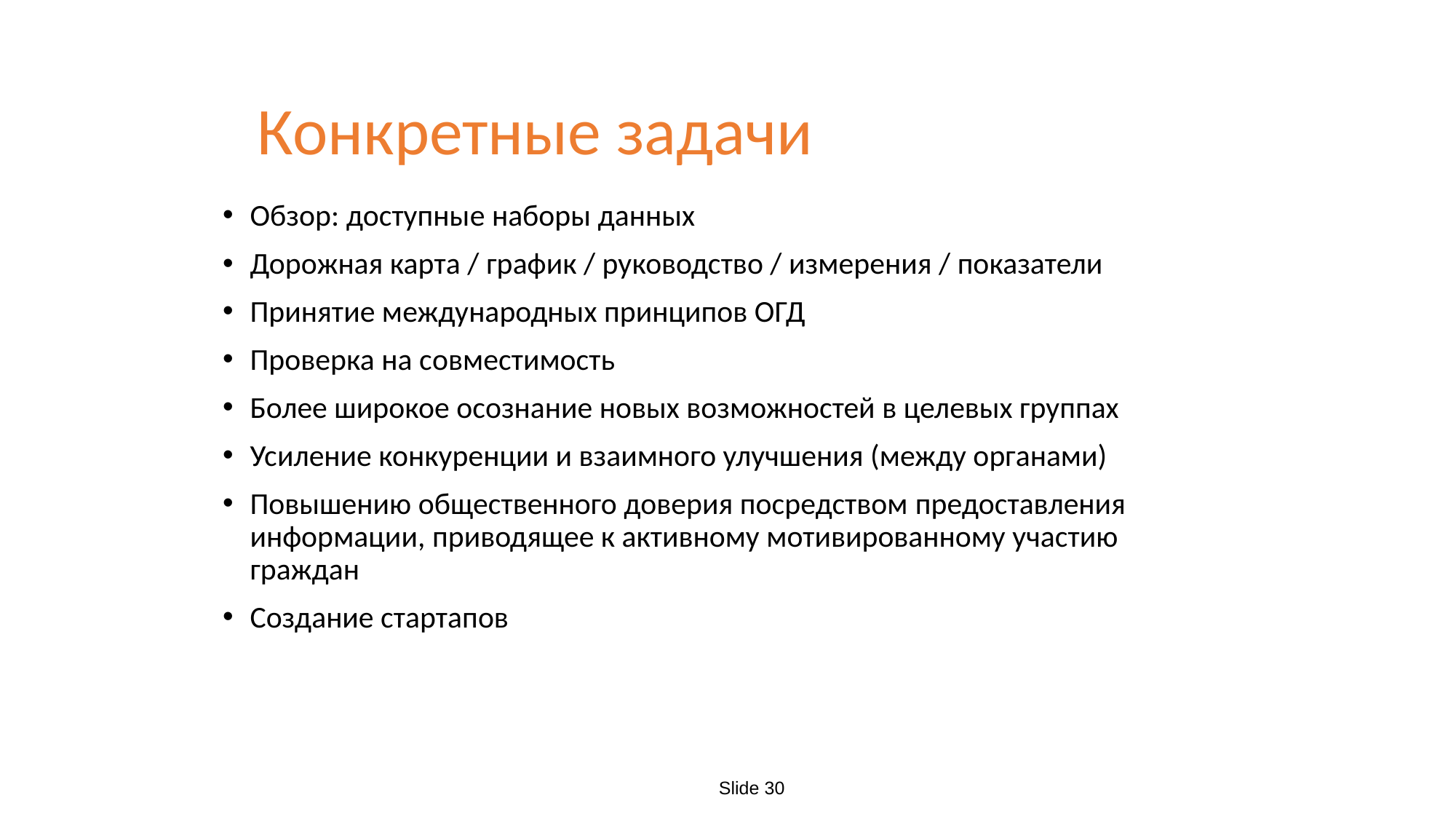

# Конкретные задачи
Обзор: доступные наборы данных
Дорожная карта / график / руководство / измерения / показатели
Принятие международных принципов ОГД
Проверка на совместимость
Более широкое осознание новых возможностей в целевых группах
Усиление конкуренции и взаимного улучшения (между органами)
Повышению общественного доверия посредством предоставления информации, приводящее к активному мотивированному участию граждан
Создание стартапов